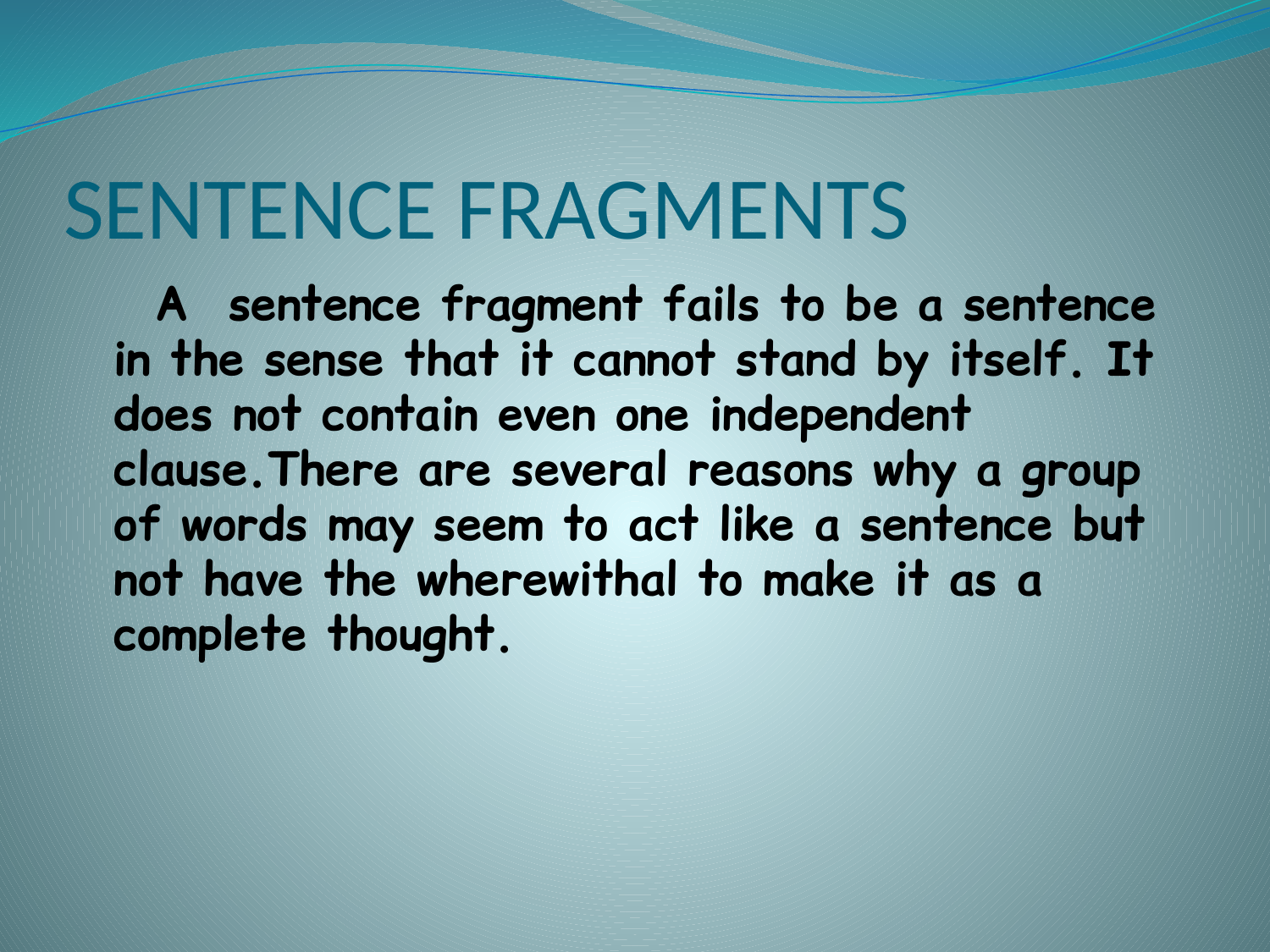

# SENTENCE FRAGMENTS
    A  sentence fragment fails to be a sentence in the sense that it cannot stand by itself. It does not contain even one independent clause.There are several reasons why a group of words may seem to act like a sentence but not have the wherewithal to make it as a complete thought.